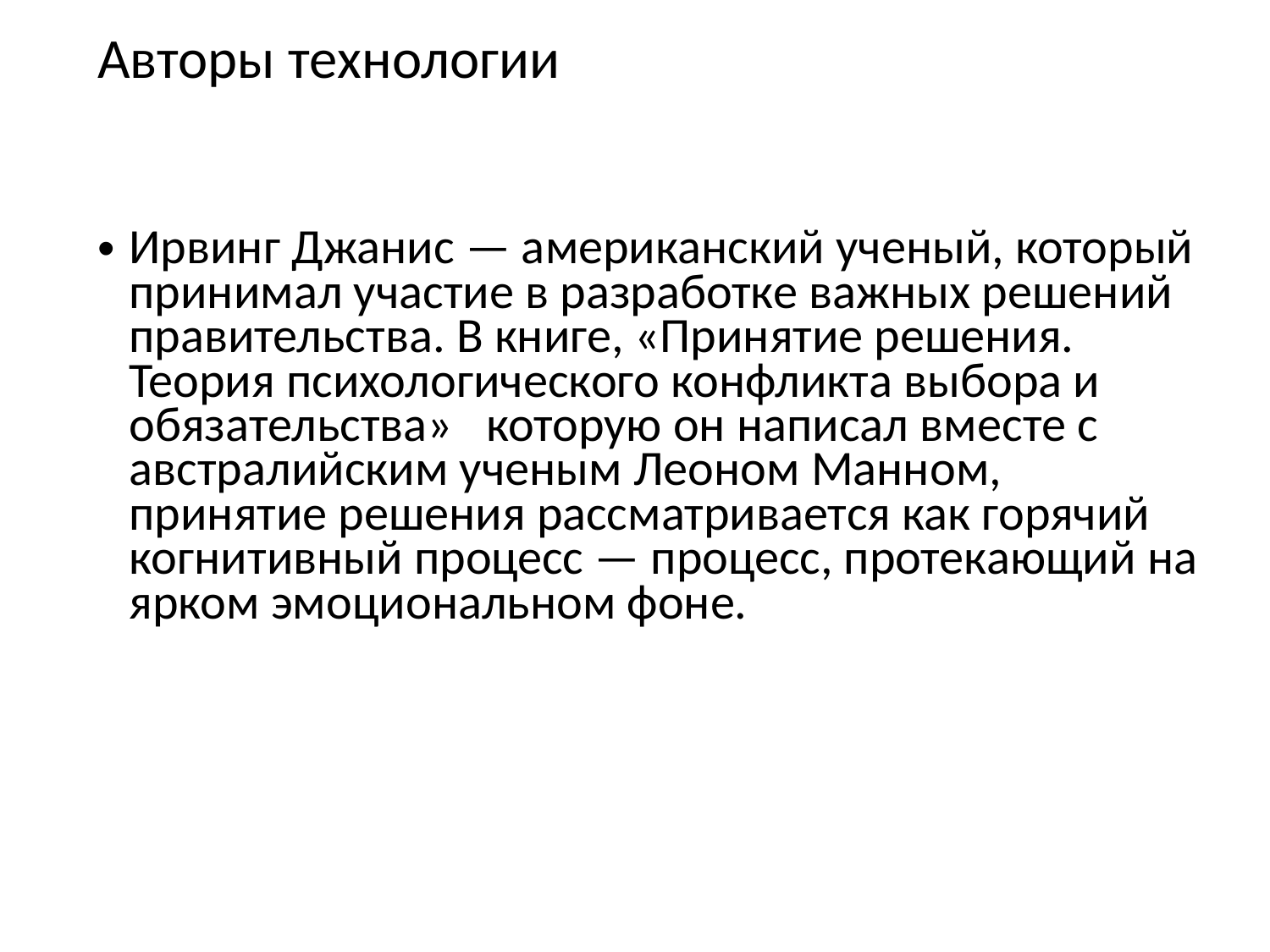

# Авторы технологии
Ирвинг Джанис — американский ученый, который принимал участие в разработке важных решений правительства. В книге, «Принятие решения. Теория психологического конфликта выбора и обязательства»   которую он написал вместе с австралийским ученым Леоном Манном, принятие решения рассматривается как горячий когнитивный процесс — процесс, протекающий на ярком эмоциональном фоне.